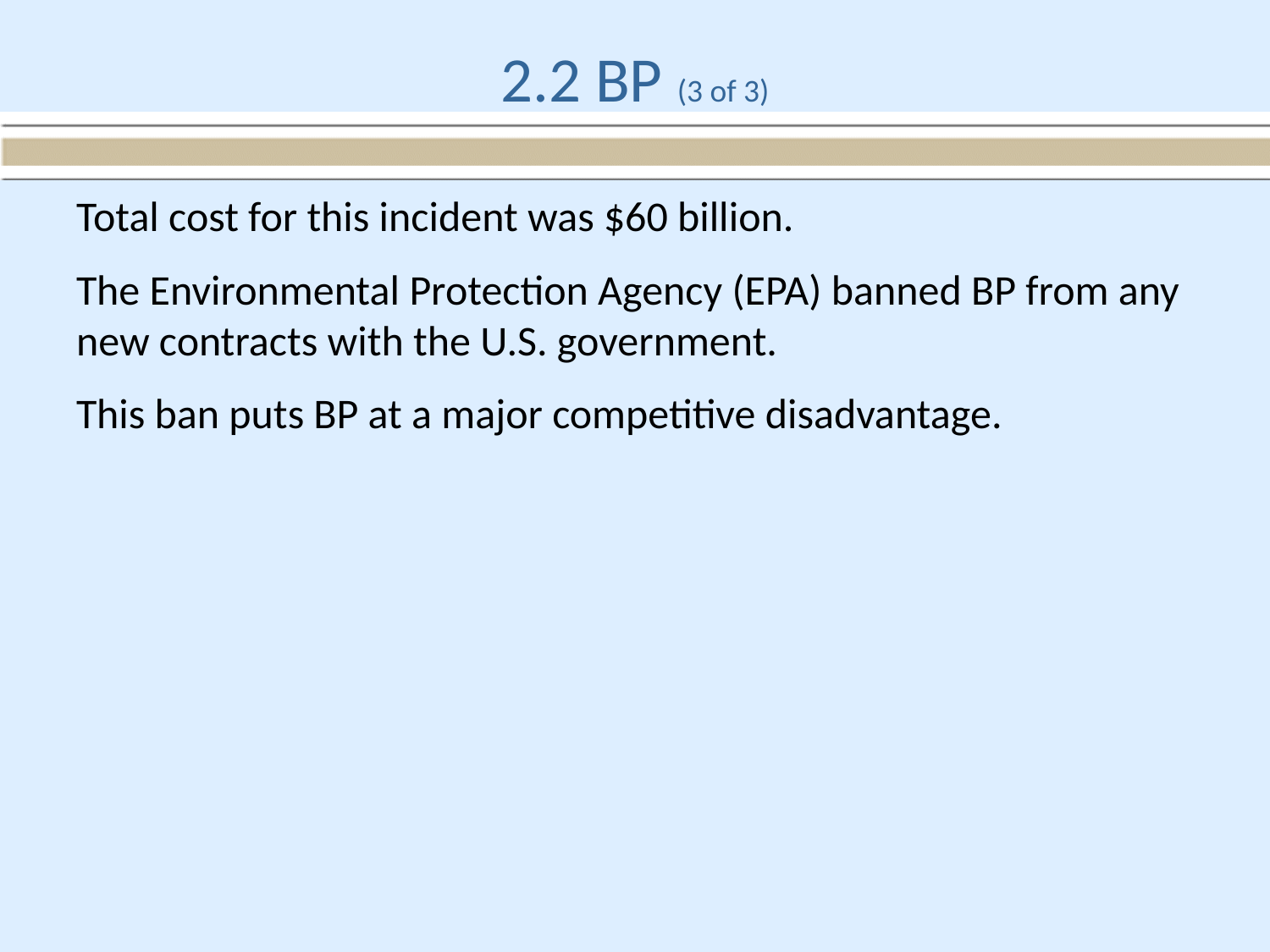

# 2.2 BP (3 of 3)
Total cost for this incident was $60 billion.
The Environmental Protection Agency (EPA) banned BP from any new contracts with the U.S. government.
This ban puts BP at a major competitive disadvantage.